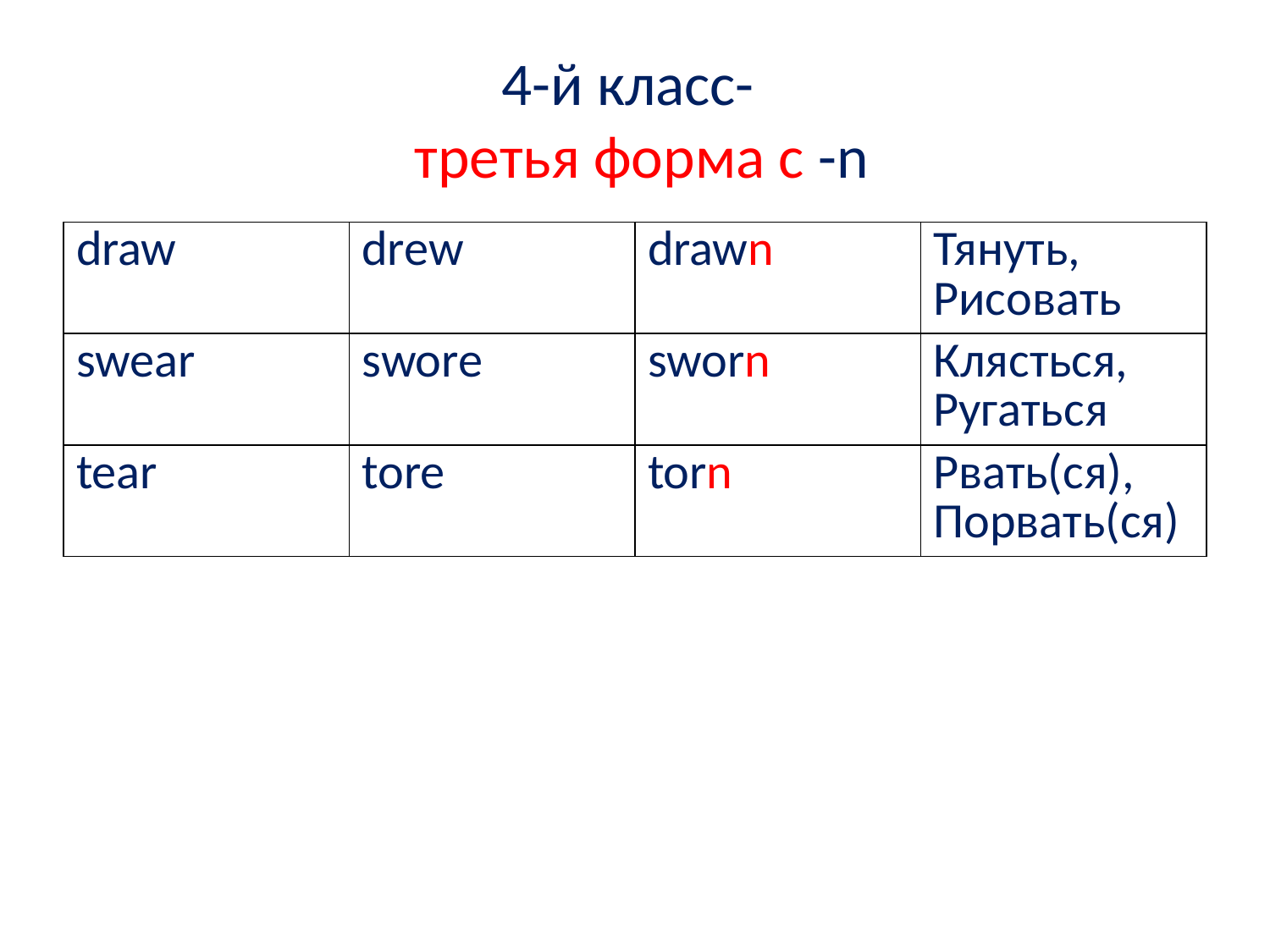

# 4-й класс- третья форма с -n
| draw | drew | drawn | Тянуть, Рисовать |
| --- | --- | --- | --- |
| swear | swore | sworn | Клясться, Ругаться |
| tear | tore | torn | Рвать(ся), Порвать(ся) |